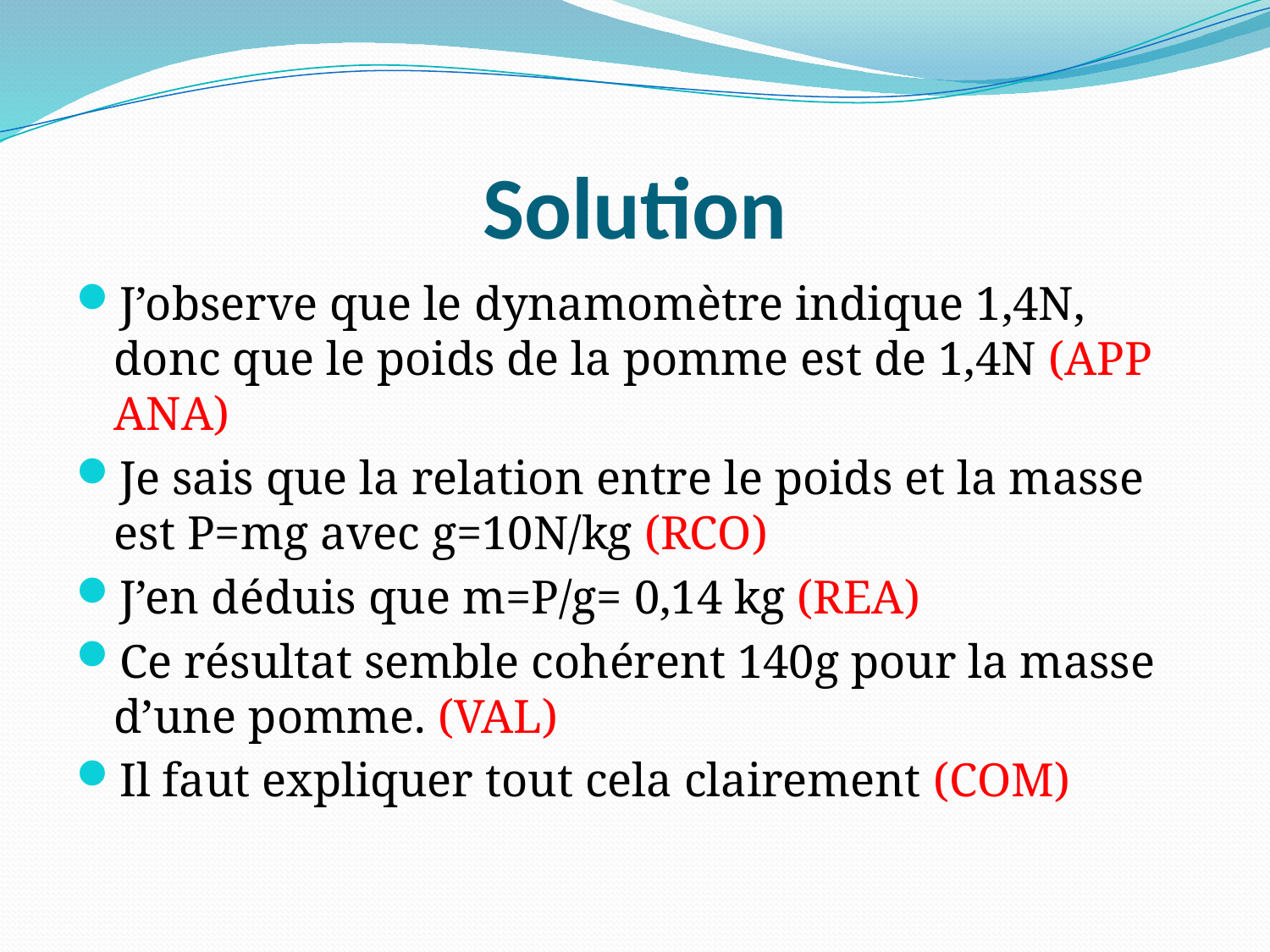

# Solution
J’observe que le dynamomètre indique 1,4N, donc que le poids de la pomme est de 1,4N (APP ANA)
Je sais que la relation entre le poids et la masse est P=mg avec g=10N/kg (RCO)
J’en déduis que m=P/g= 0,14 kg (REA)
Ce résultat semble cohérent 140g pour la masse d’une pomme. (VAL)
Il faut expliquer tout cela clairement (COM)